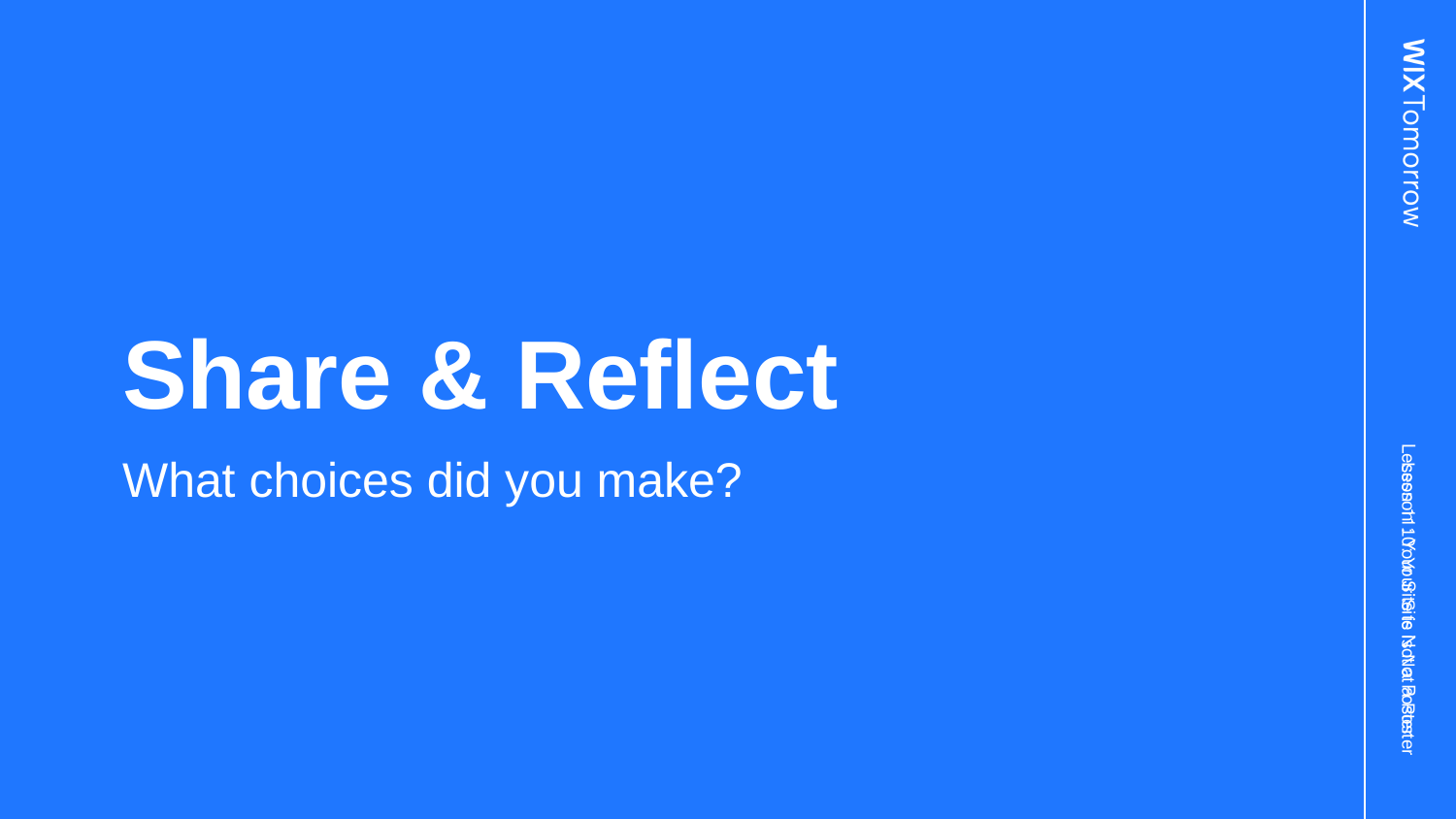

# Share & Reflect
What choices did you make?
Lesson 11: Your Site is Not a Poster